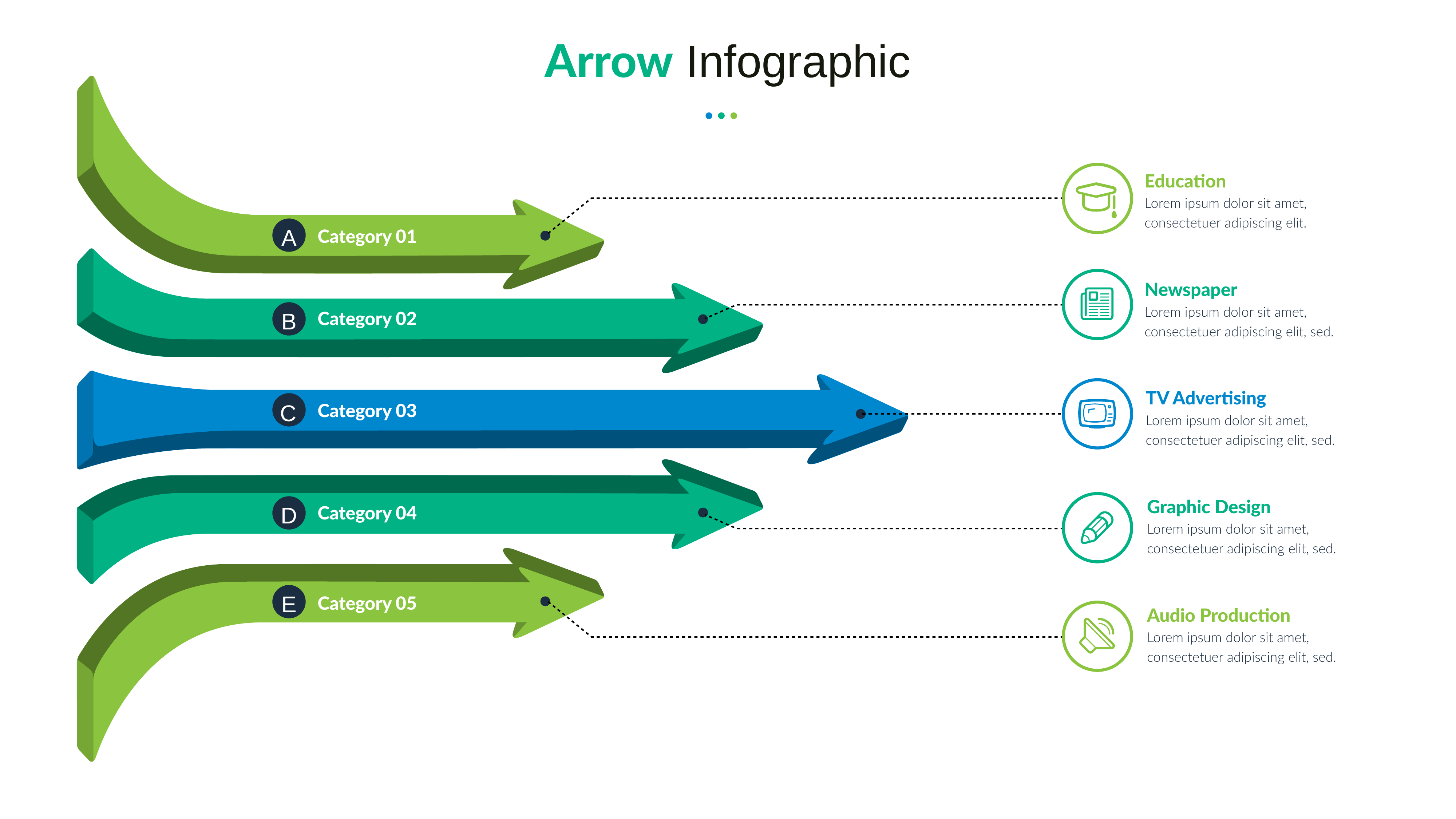

# Arrow Infographic

Education
Lorem ipsum dolor sit amet, consectetuer adipiscing elit.

A

Category 01

Newspaper
Lorem ipsum dolor sit amet, consectetuer adipiscing elit, sed.
B

Category 02

TV Advertising
Lorem ipsum dolor sit amet, consectetuer adipiscing elit, sed.

C
Category 03

Graphic Design
Lorem ipsum dolor sit amet, consectetuer adipiscing elit, sed.

D

Category 04

E

Category 05

Audio Production
Lorem ipsum dolor sit amet, consectetuer adipiscing elit, sed.